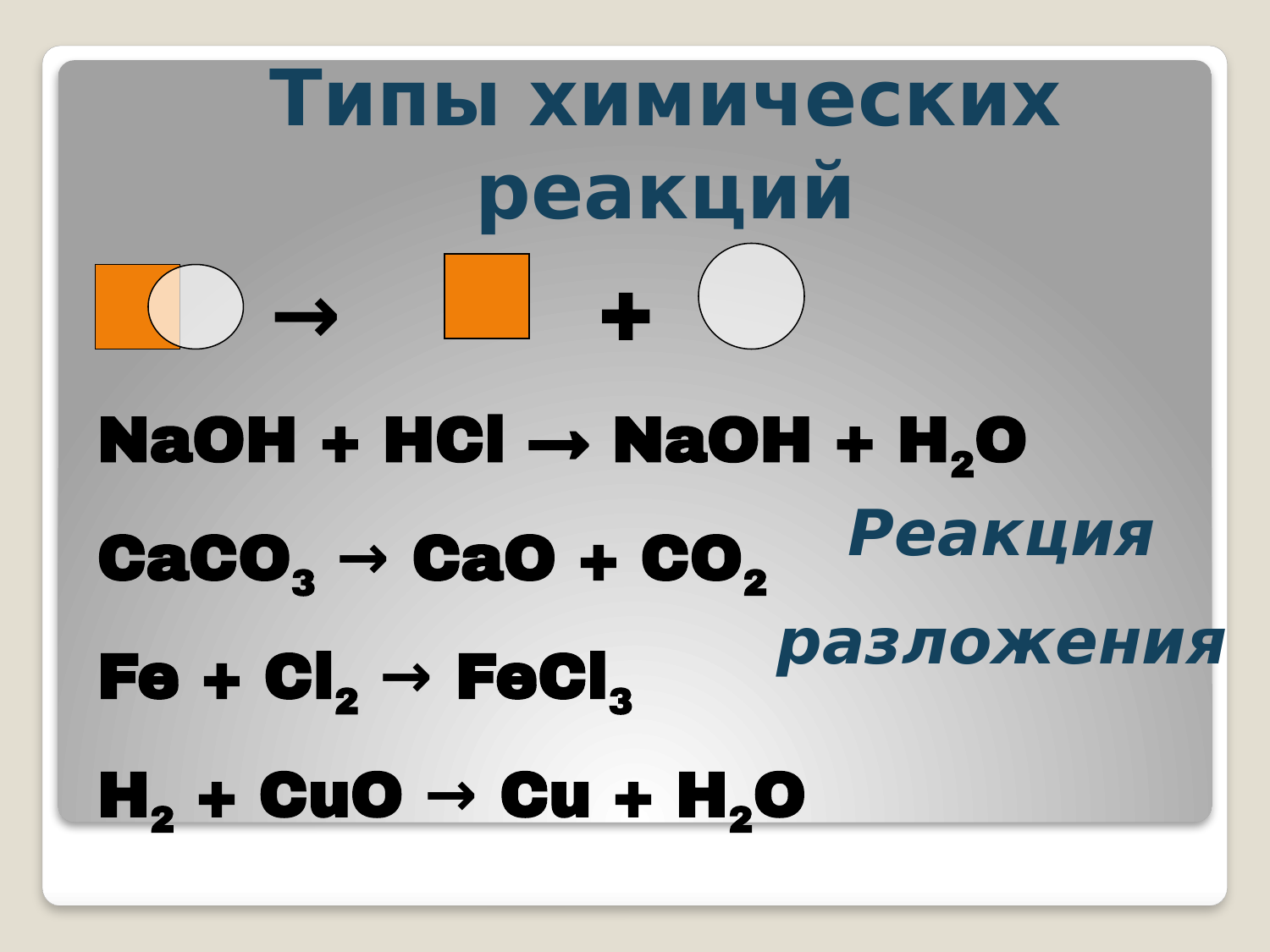

# Типы химических реакций

+
→

NaOH + HCl → NaOH + H2O
CaCO3 → CaO + CO2
Fe + Cl2 → FeCl3
H2 + CuO → Cu + H2O
Реакция
разложения